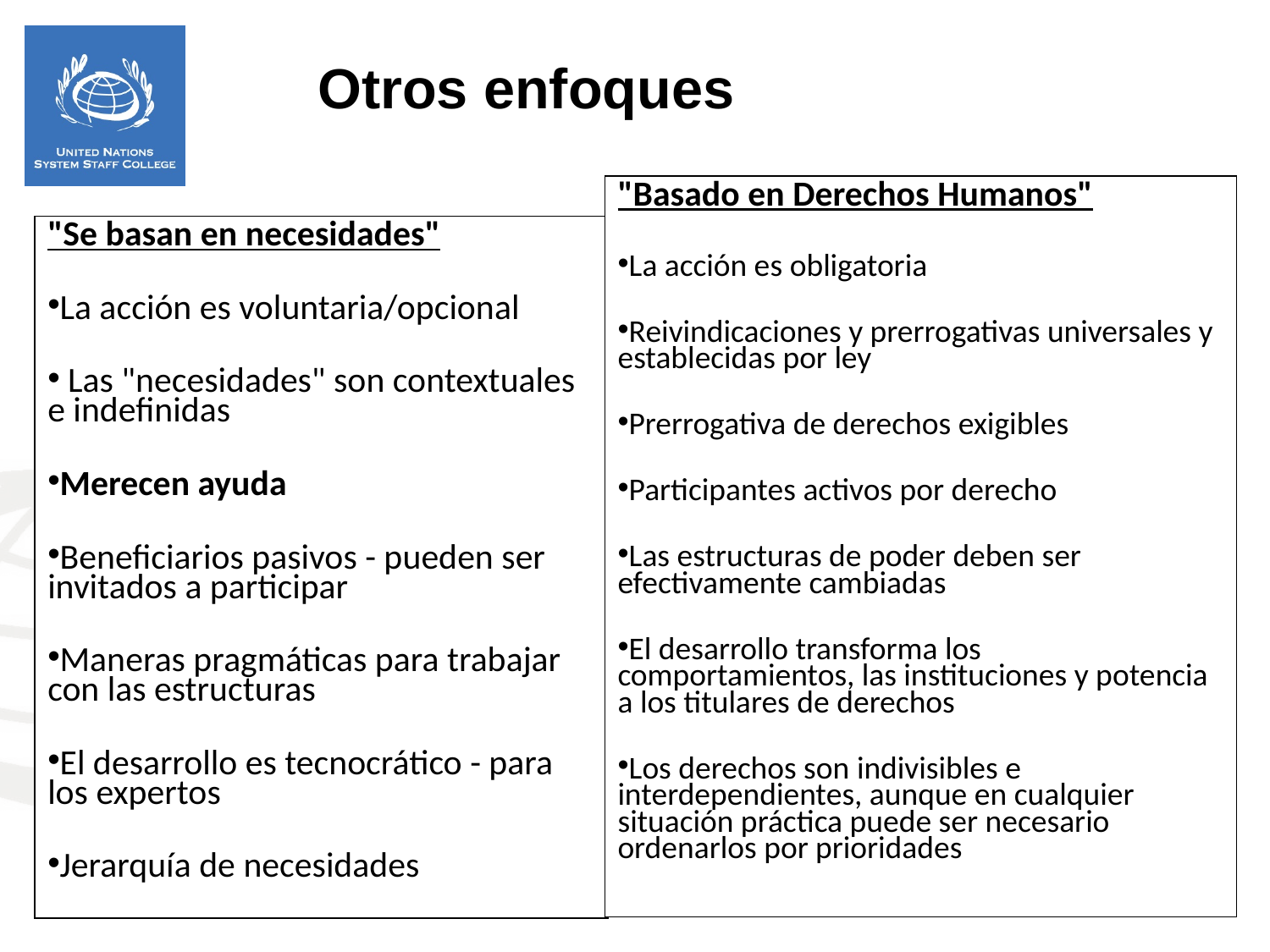

Otros enfoques
"Basado en Derechos Humanos"

La acción es obligatoria

Reivindicaciones y prerrogativas universales y establecidas por ley

Prerrogativa de derechos exigibles

Participantes activos por derecho

Las estructuras de poder deben ser efectivamente cambiadas

El desarrollo transforma los comportamientos, las instituciones y potencia a los titulares de derechos

Los derechos son indivisibles e interdependientes, aunque en cualquier situación práctica puede ser necesario ordenarlos por prioridades
"Se basan en necesidades"

La acción es voluntaria/opcional

 Las "necesidades" son contextuales e indefinidas

Merecen ayuda

Beneficiarios pasivos - pueden ser invitados a participar

Maneras pragmáticas para trabajar con las estructuras

El desarrollo es tecnocrático - para los expertos

Jerarquía de necesidades